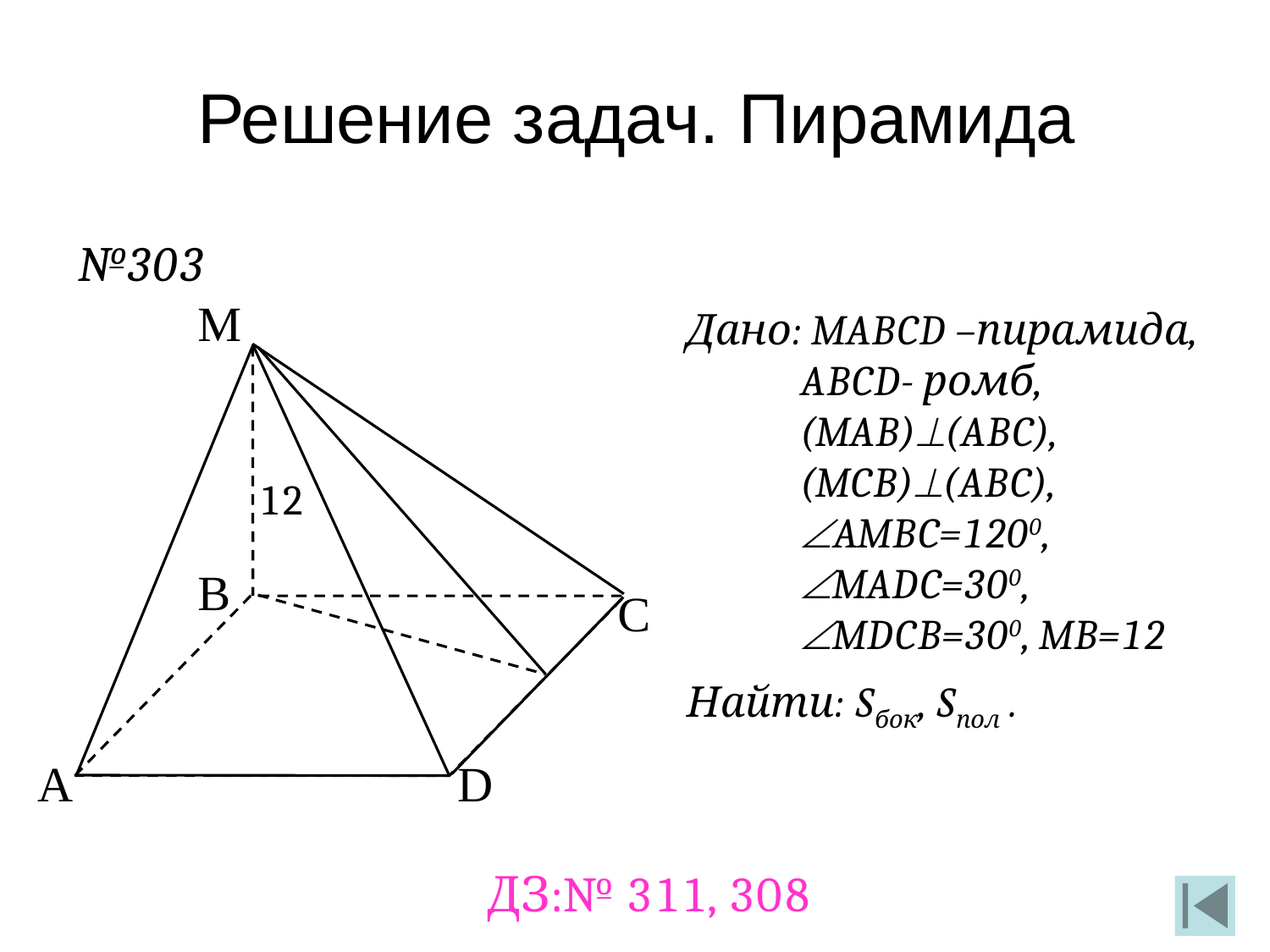

Решение задач. Пирамида
№303
М
Дано: MABCD –пирамида, ABCD- ромб,
(MAB)⊥(ABC), (MCB)⊥(ABC),
∠AMBC=1200, ∠MADC=300, ∠MDCB=300, MB=12
Найти: Sбок, Sпол .

12
В
С

А
D

ДЗ:№ 311, 308